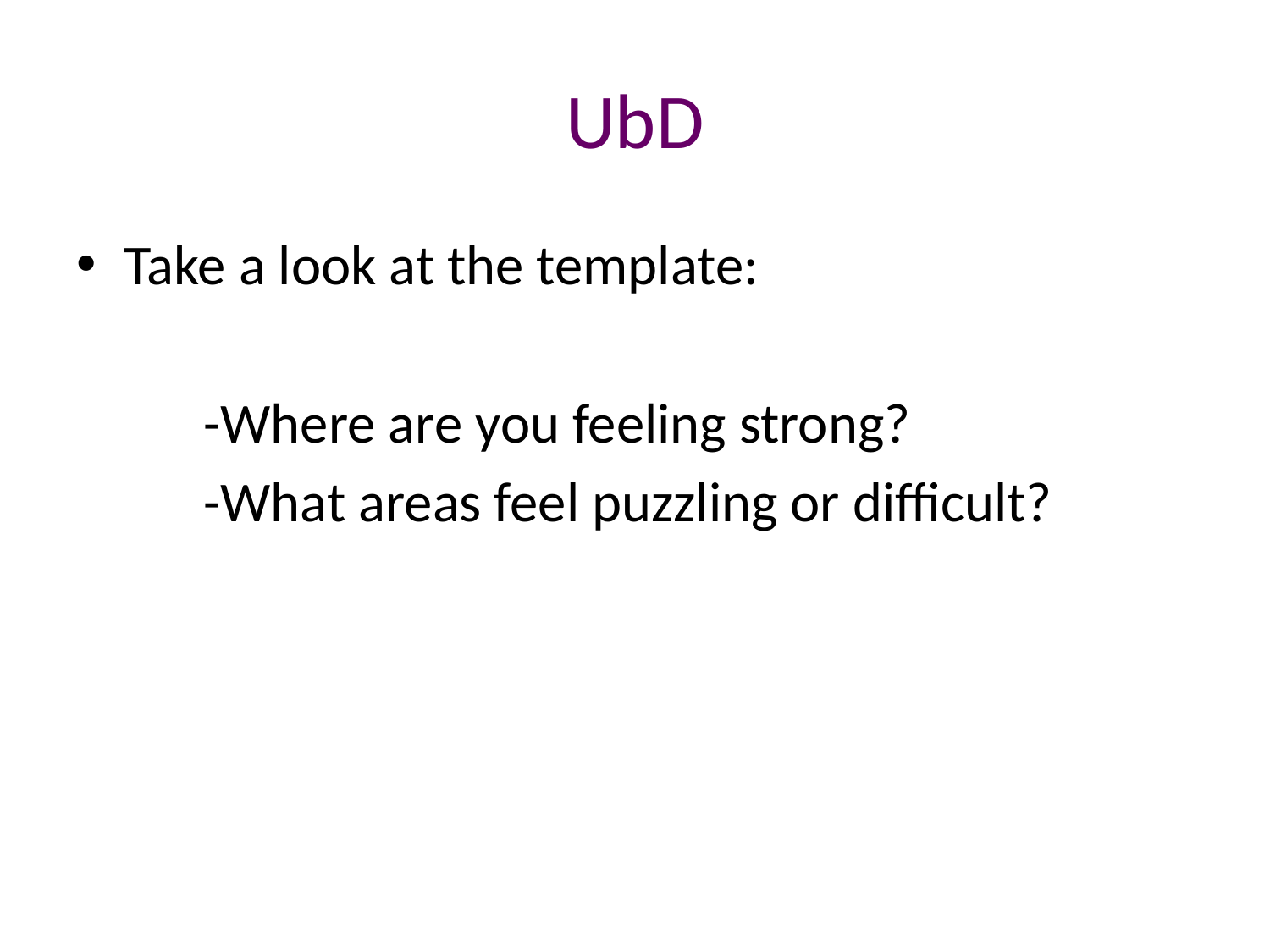

# UbD
Take a look at the template:

	-Where are you feeling strong?
	-What areas feel puzzling or difficult?